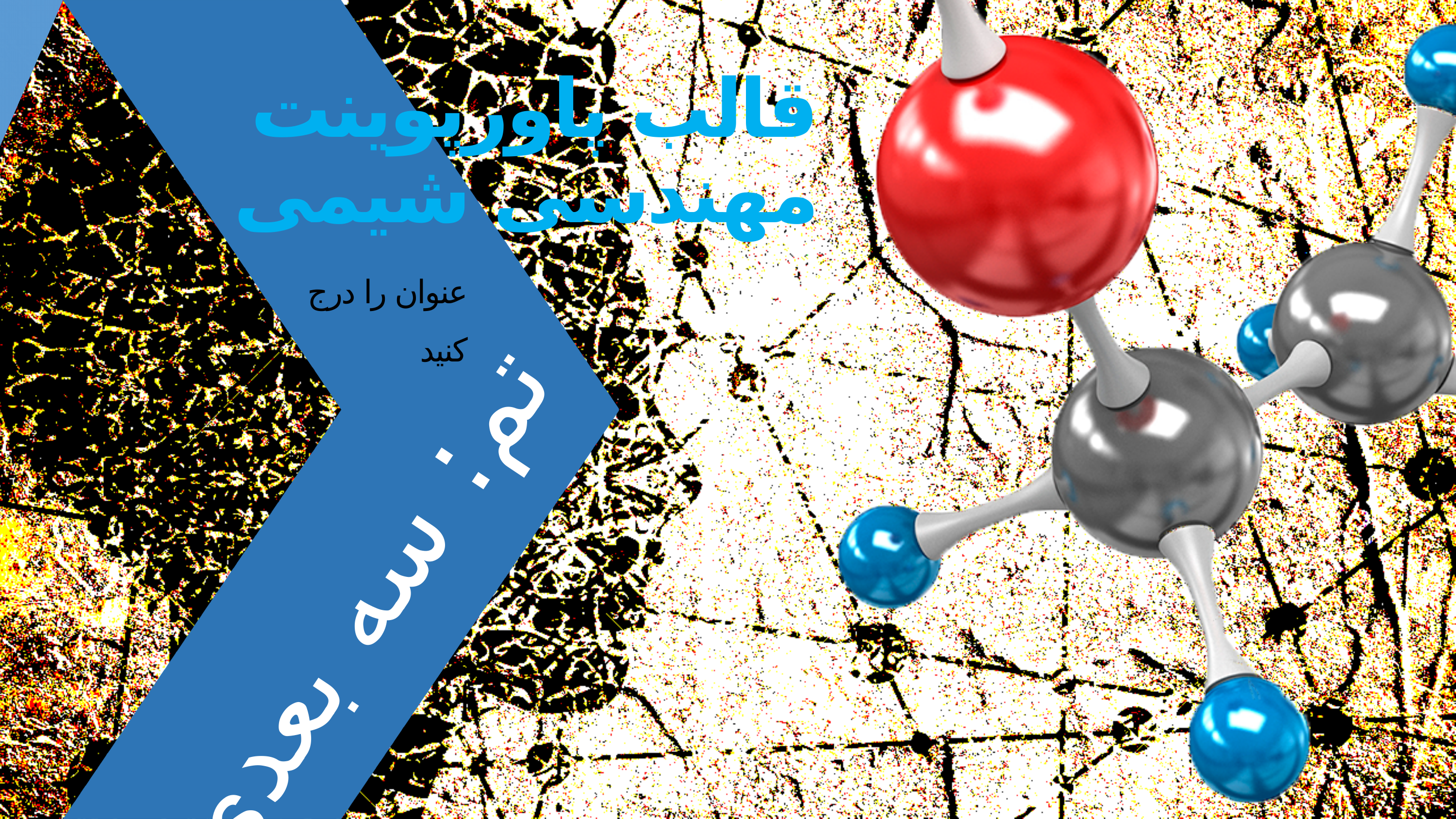

قالب پاورپوینت مهندسی شیمی
عنوان را درج کنید
تم: سه بعدی